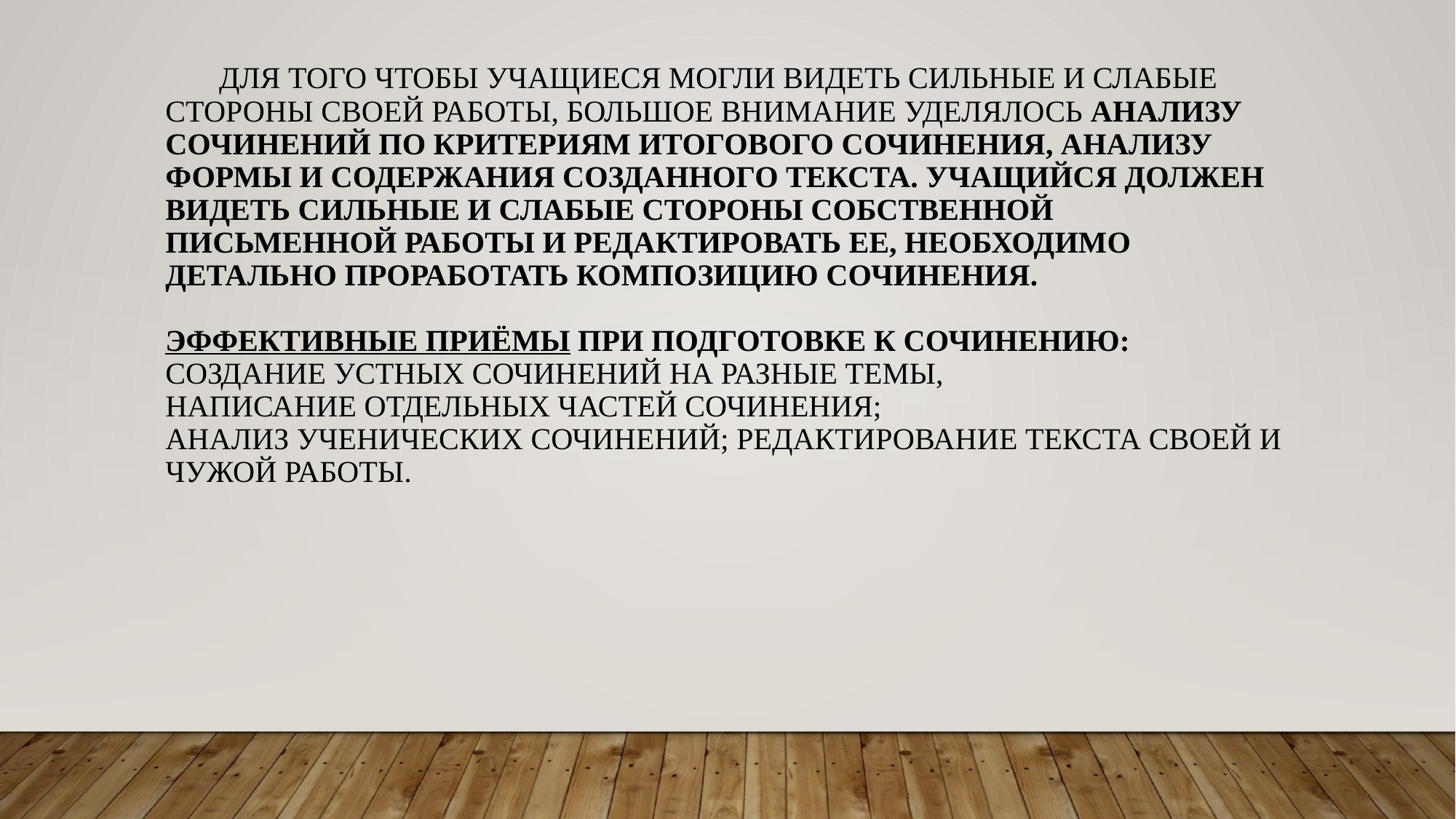

Для того чтобы учащиеся могли видеть сильные и слабые стороны своей работы, большое внимание уделялось анализу сочинений по критериям итогового сочинения, анализу формы и содержания созданного текста. Учащийся должен видеть сильные и слабые стороны собственной письменной работы и редактировать ее, необходимо детально проработать композицию сочинения.
 
Эффективные приёмы при подготовке к сочинению:
создание устных сочинений на разные темы,
написание отдельных частей сочинения;
анализ ученических сочинений; редактирование текста своей и чужой работы.